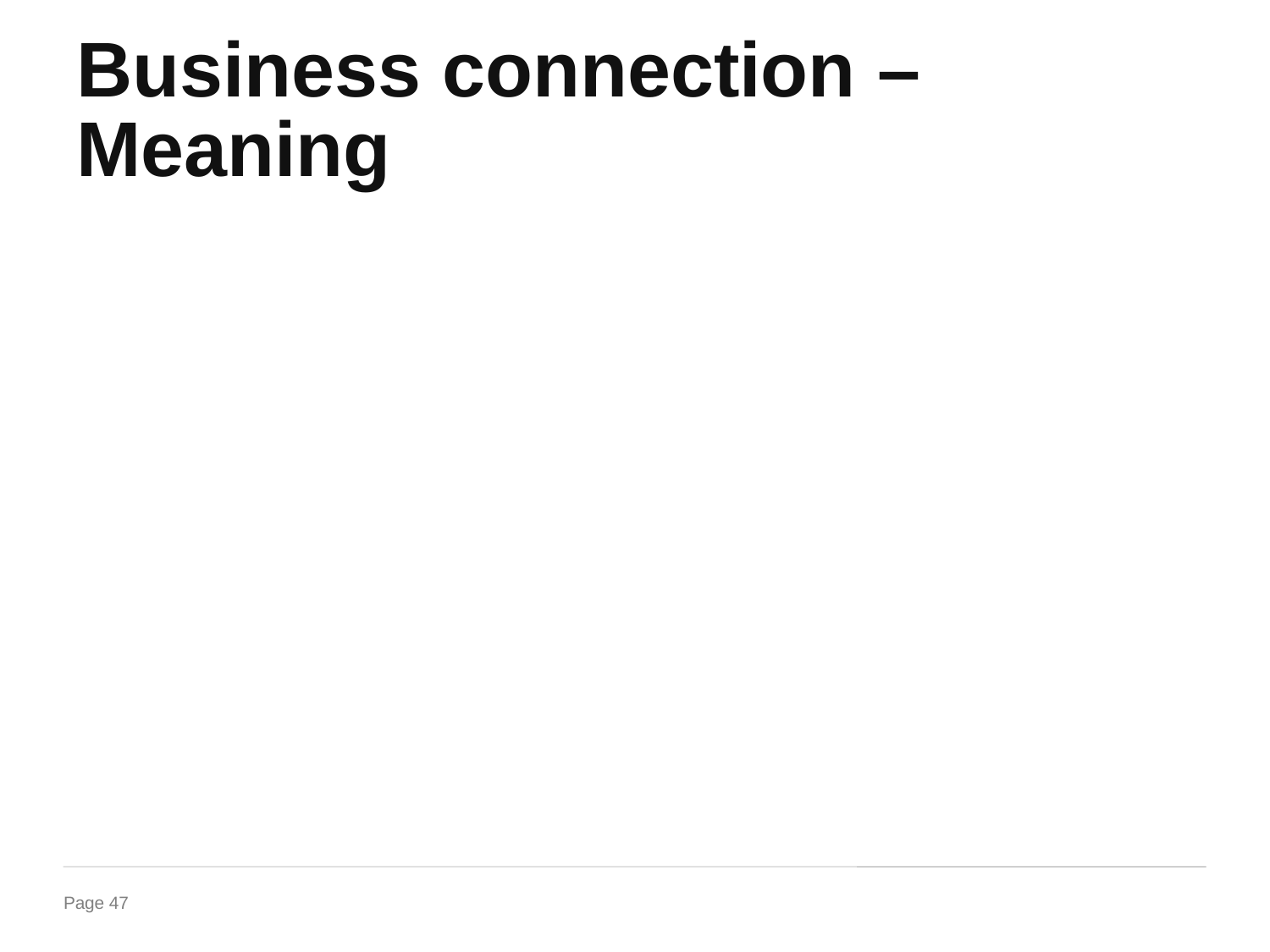

# Business connection – Meaning
The term BC has not been defined in the Act. The SC in the case of [CIT v R.D. Aggarwal & Co (1965) 56 ITR 20 (SC)] has interpreted the term as below:

BC presupposes an element of continuity between business of NR and activities in the taxable country.  An isolated transaction cannot be regarded as a BC

A relation to be a ‘BC’ must be real and intimate and through or from which income must accrue or arise whether directly or indirectly to the non-resident

BC may merely be a relation between the business of the
non–resident and the activity in the taxable territory which facilitates or assists the carrying of that business